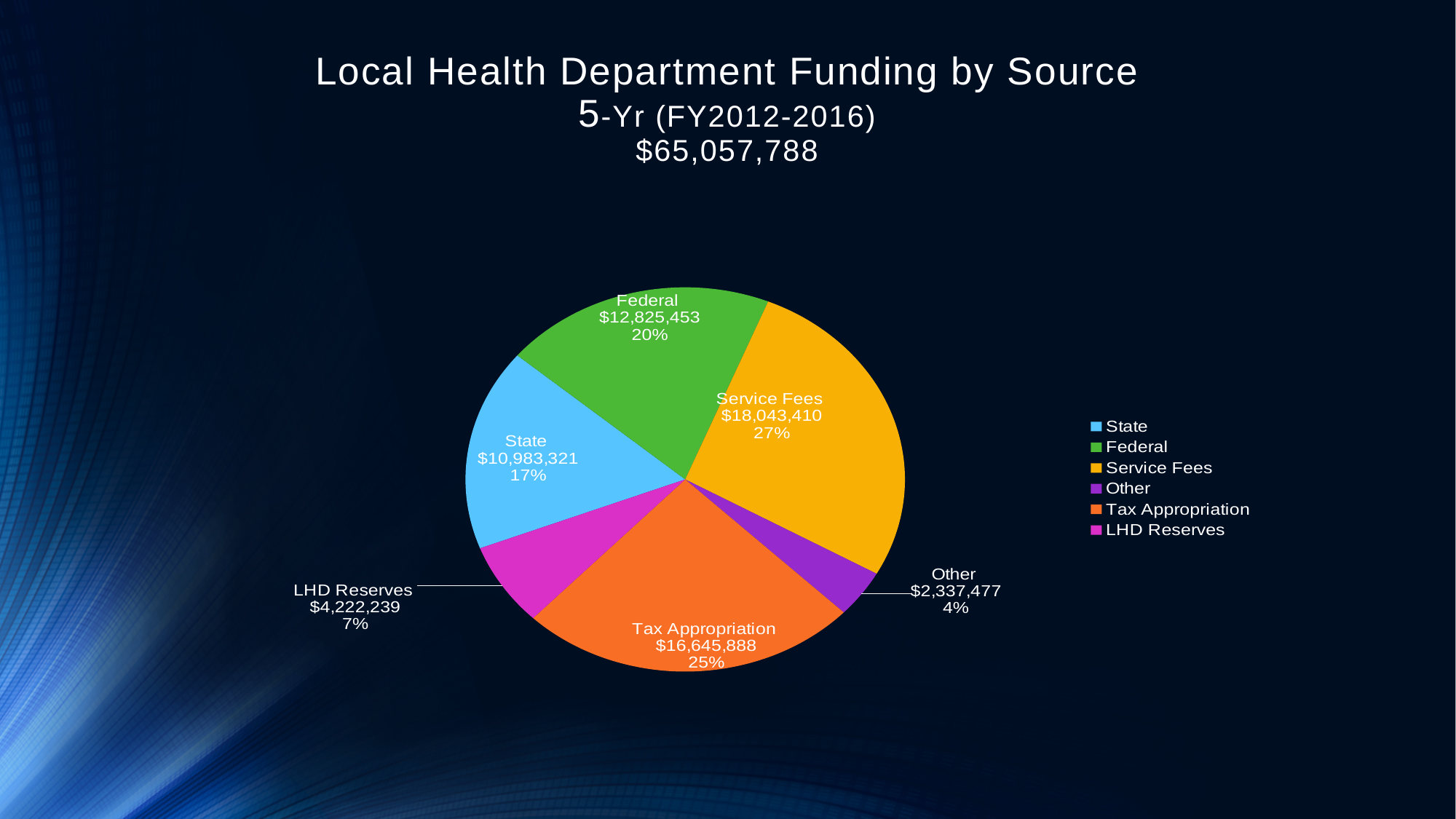

# Local Health Department Funding by Source 5-Yr (FY2012-2016) $65,057,788

### Chart

| Category | Column2 | Column3 | Column4 |
|---|---|---|---|
| State | 0.17 | 10983321.0 | 0.0 |
| Federal | 0.2 | 12825453.0 | 0.0 |
| Service Fees | 0.27 | 18043410.0 | 0.0 |
| Other | 0.04 | 2337477.0 | 0.0 |
| Tax Appropriation | 0.25 | 16645888.0 | 0.0 |
| LHD Reserves | 0.07 | 4222239.0 | 0.0 |